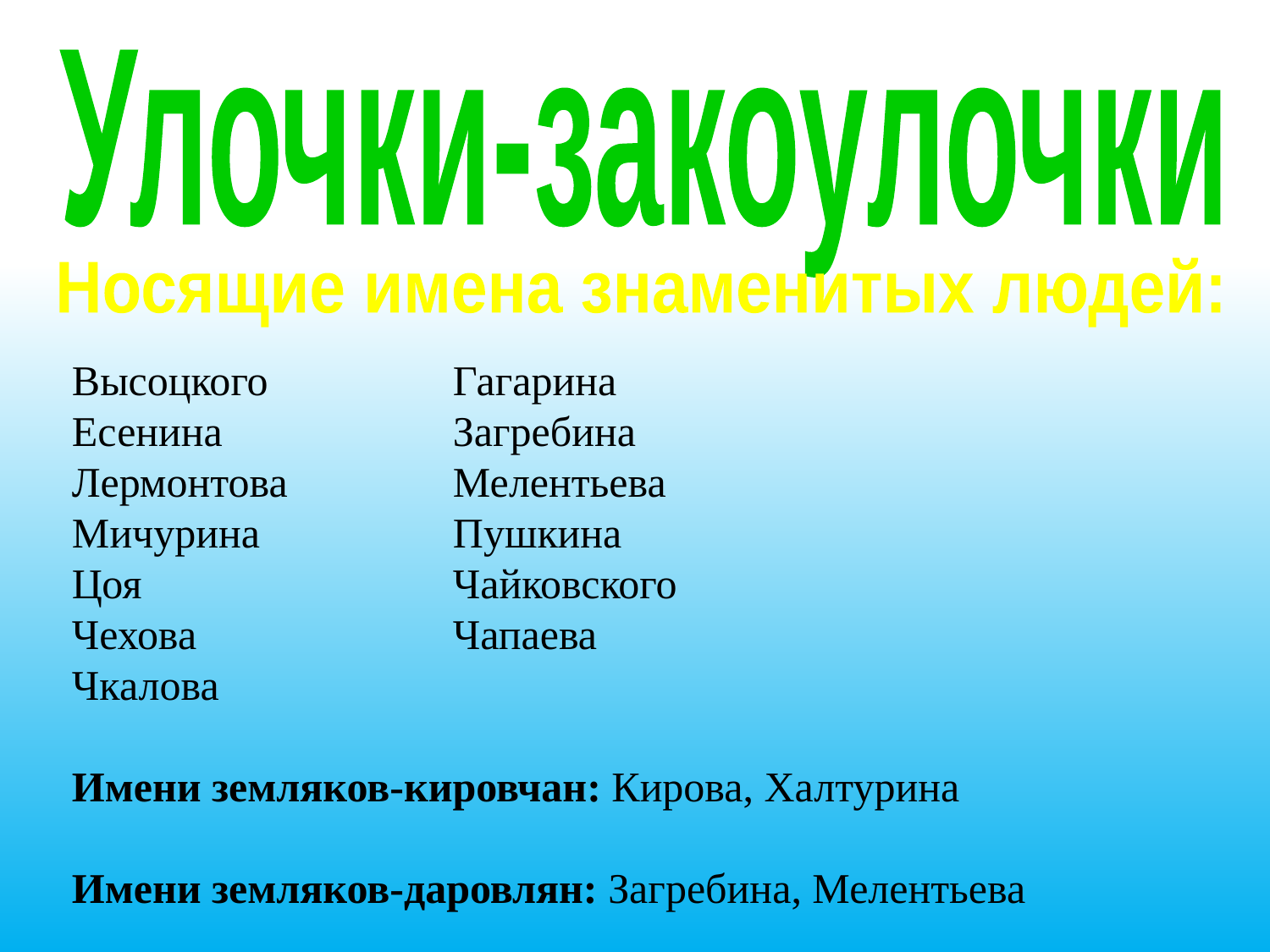

Улочки-закоулочки
Носящие имена знаменитых людей:
Высоцкого		Гагарина
Есенина		Загребина
Лермонтова		Мелентьева
Мичурина		Пушкина
Цоя			Чайковского
Чехова			Чапаева
Чкалова

Имени земляков-кировчан: Кирова, Халтурина

Имени земляков-даровлян: Загребина, Мелентьева